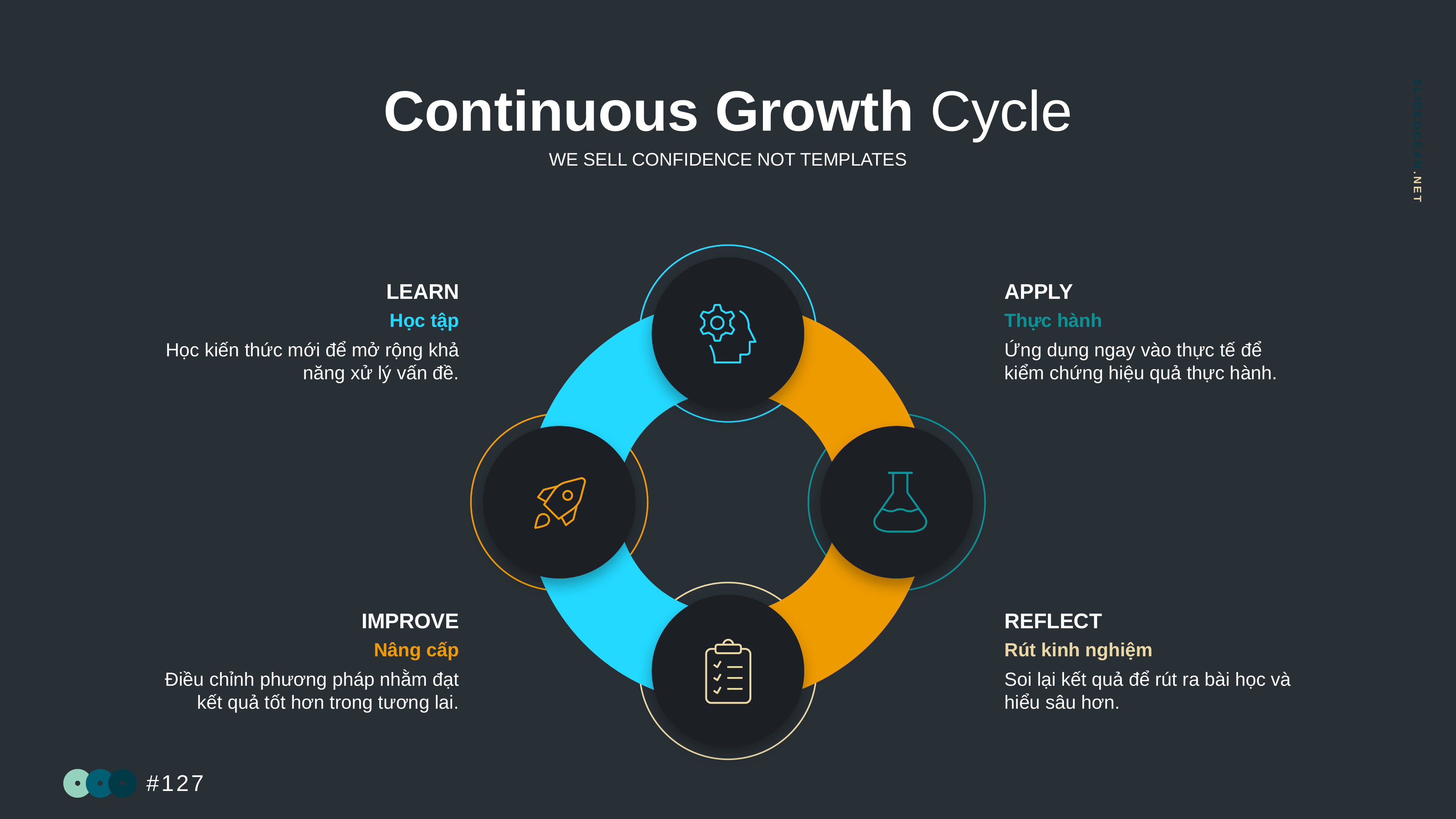

Continuous Growth Cycle
WE SELL CONFIDENCE NOT TEMPLATES

LEARN
Học tập
Học kiến thức mới để mở rộng khả năng xử lý vấn đề.
APPLY
Thực hành
Ứng dụng ngay vào thực tế để kiểm chứng hiệu quả thực hành.

IMPROVE
Nâng cấp
Điều chỉnh phương pháp nhằm đạt kết quả tốt hơn trong tương lai.
REFLECT
Rút kinh nghiệm
Soi lại kết quả để rút ra bài học và hiểu sâu hơn.

#127